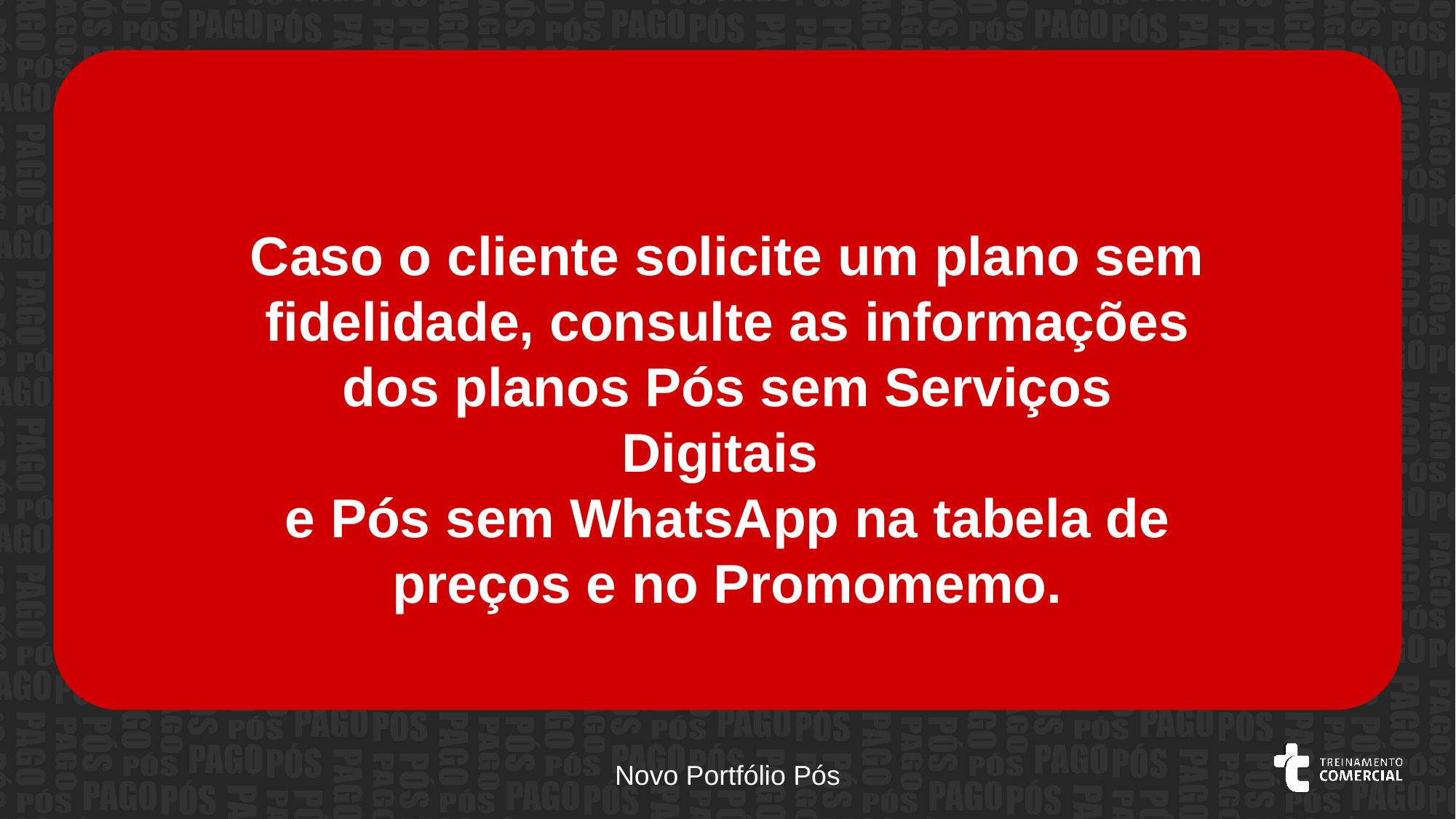

Caso o cliente solicite um plano sem
fidelidade, consulte as informações
dos planos Pós sem Serviços Digitais
e Pós sem WhatsApp na tabela de
preços e no Promomemo.